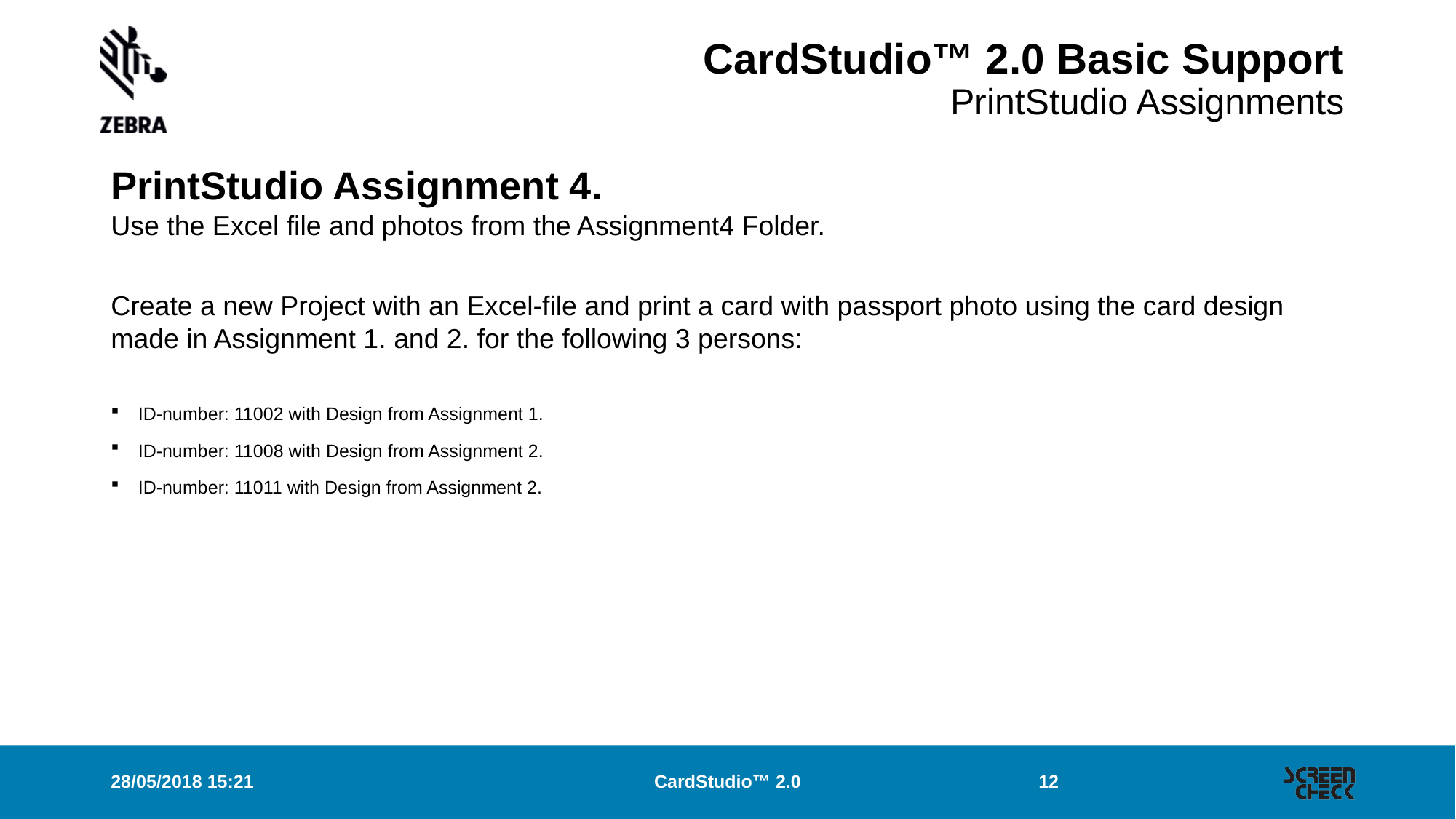

# CardStudio™ 2.0 Basic Support PrintStudio Assignments
PrintStudio Assignment 4.
Use the Excel file and photos from the Assignment4 Folder.
Create a new Project with an Excel-file and print a card with passport photo using the card design made in Assignment 1. and 2. for the following 3 persons:
ID-number: 11002 with Design from Assignment 1.
ID-number: 11008 with Design from Assignment 2.
ID-number: 11011 with Design from Assignment 2.

28/05/2018 15:21
CardStudio™ 2.0
12